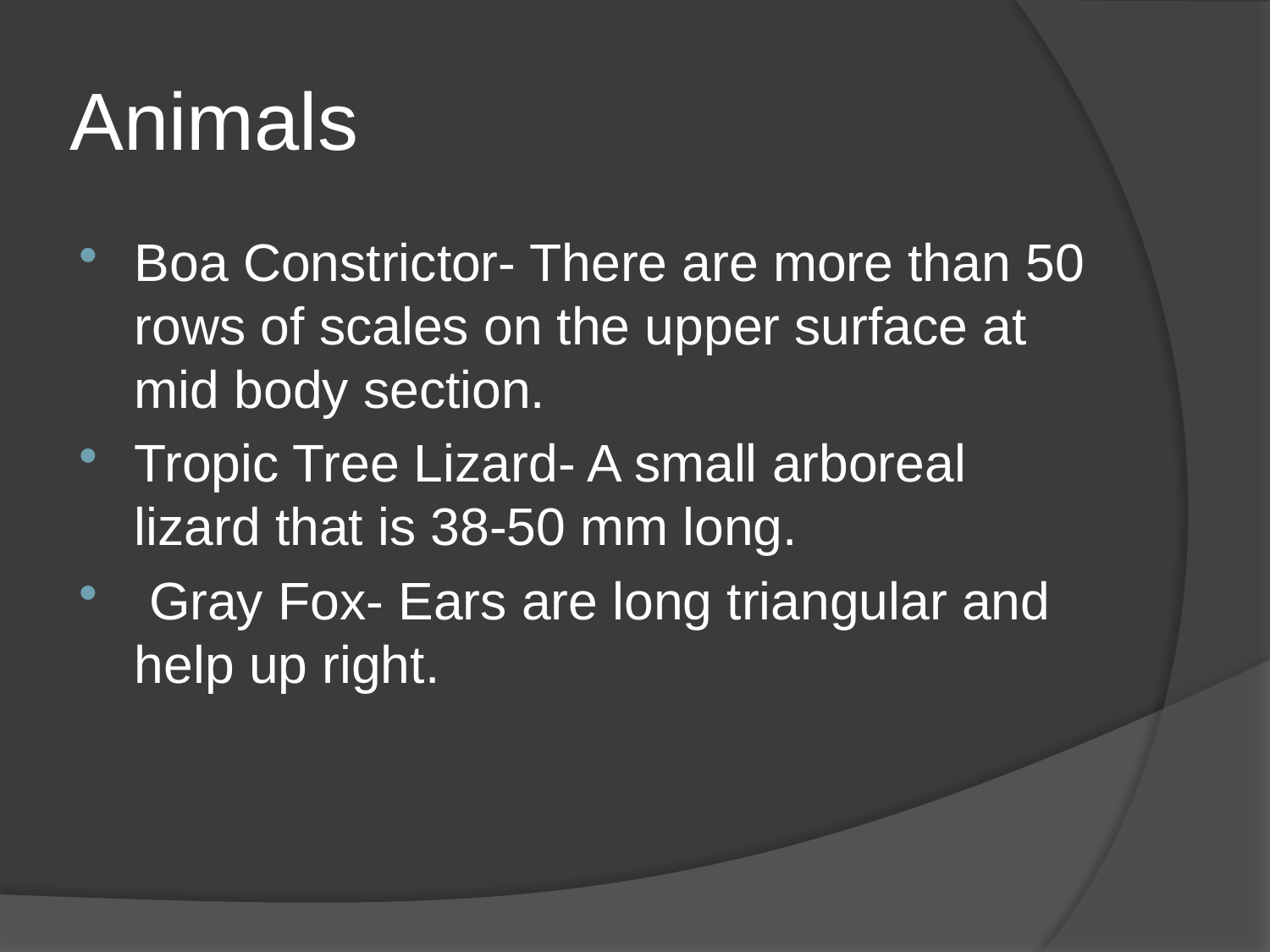

# Animals
Boa Constrictor- There are more than 50 rows of scales on the upper surface at mid body section.
Tropic Tree Lizard- A small arboreal lizard that is 38-50 mm long.
 Gray Fox- Ears are long triangular and help up right.